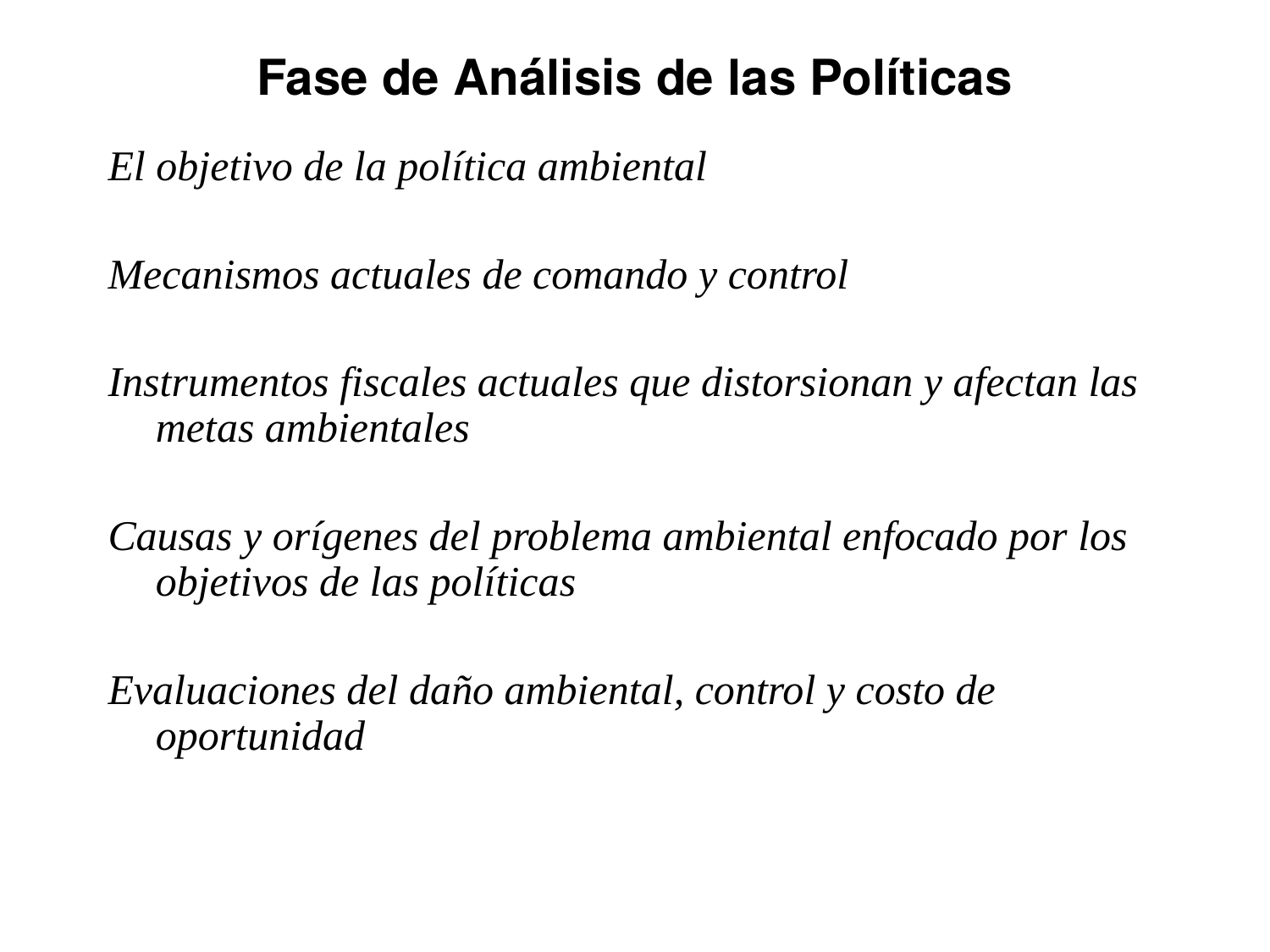

# Fase de Análisis de las Políticas
El objetivo de la política ambiental

Mecanismos actuales de comando y control

Instrumentos fiscales actuales que distorsionan y afectan las metas ambientales

Causas y orígenes del problema ambiental enfocado por los objetivos de las políticas

Evaluaciones del daño ambiental, control y costo de oportunidad